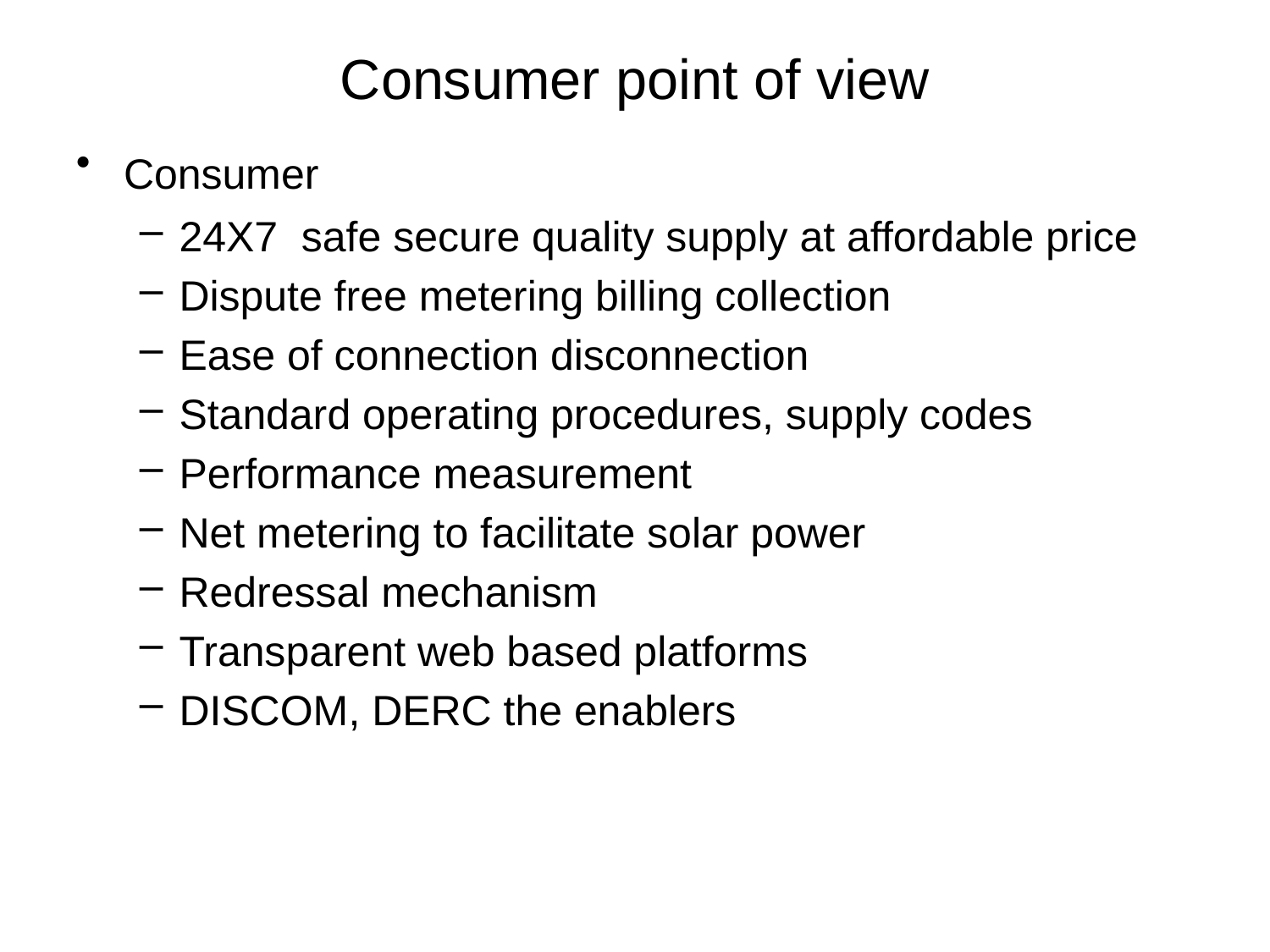

# Consumer point of view
Consumer
24X7  safe secure quality supply at affordable price
Dispute free metering billing collection
Ease of connection disconnection
Standard operating procedures, supply codes
Performance measurement
Net metering to facilitate solar power
Redressal mechanism
Transparent web based platforms
DISCOM, DERC the enablers